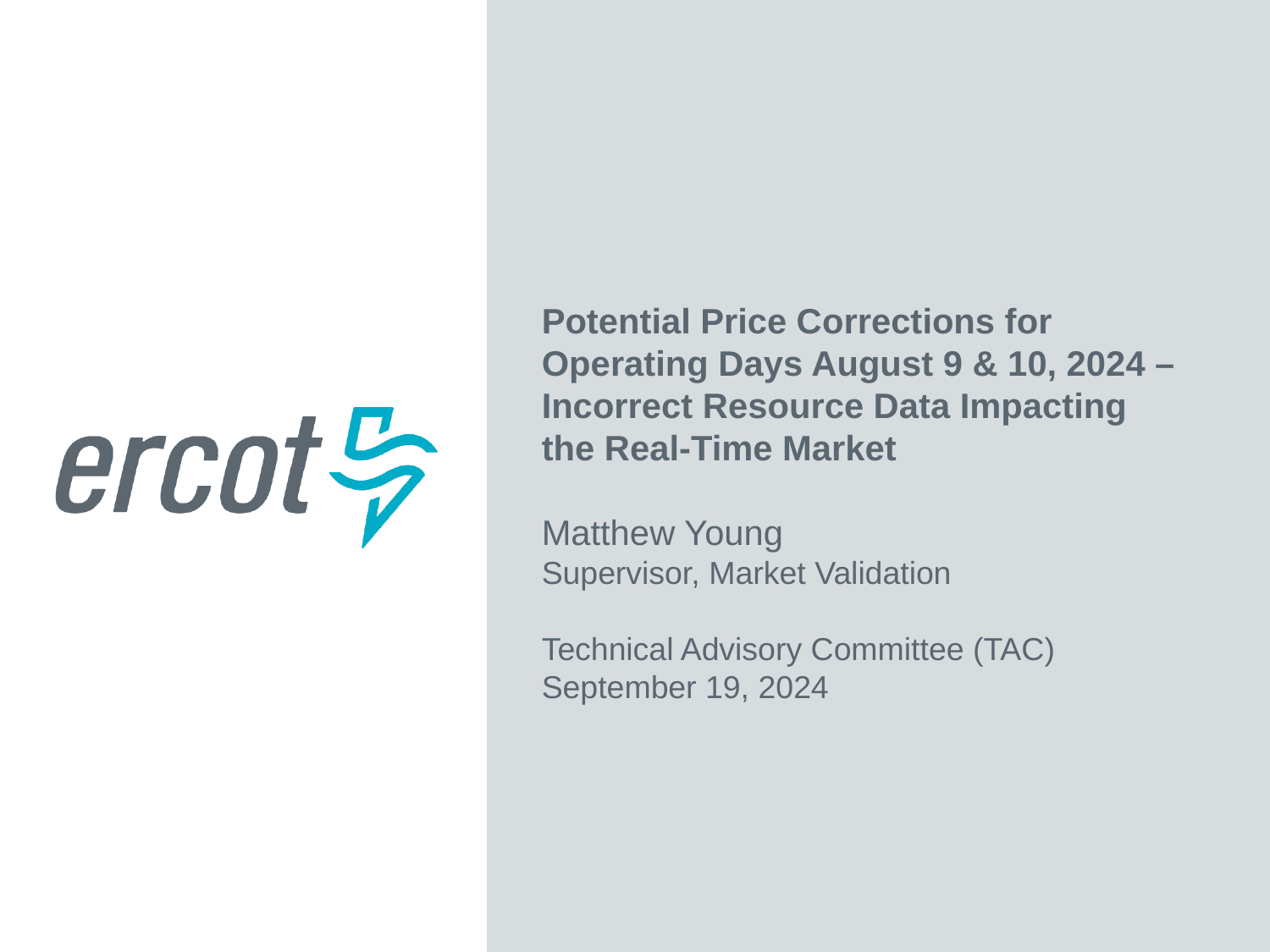

Potential Price Corrections for Operating Days August 9 & 10, 2024 – Incorrect Resource Data Impacting the Real-Time Market

Matthew Young
Supervisor, Market Validation

Technical Advisory Committee (TAC)
September 19, 2024